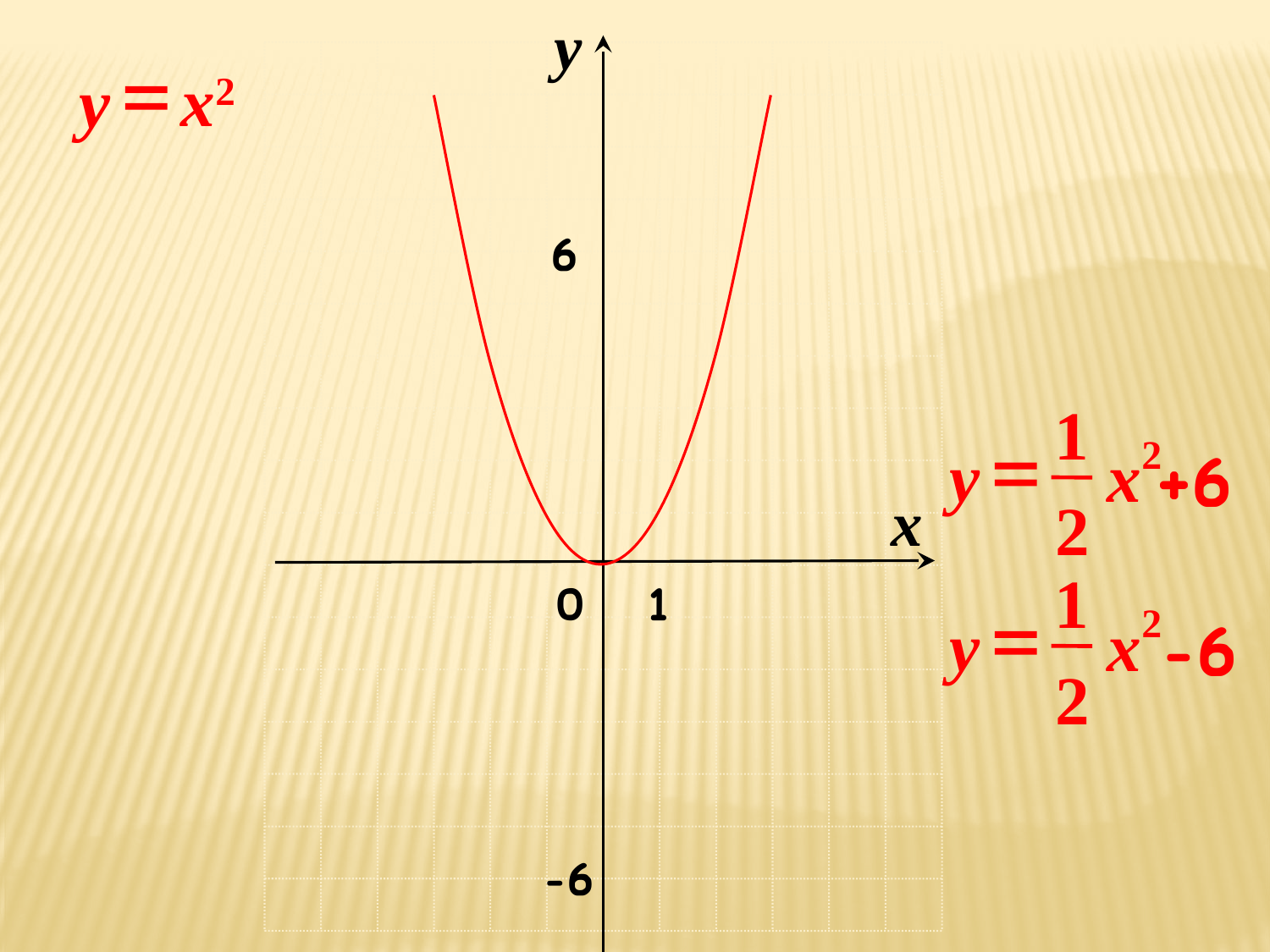

y

=
y
x2

6

1
=
2
y
x

2
+6
x

1
=
2
y
x

2

0
1
-6
-6